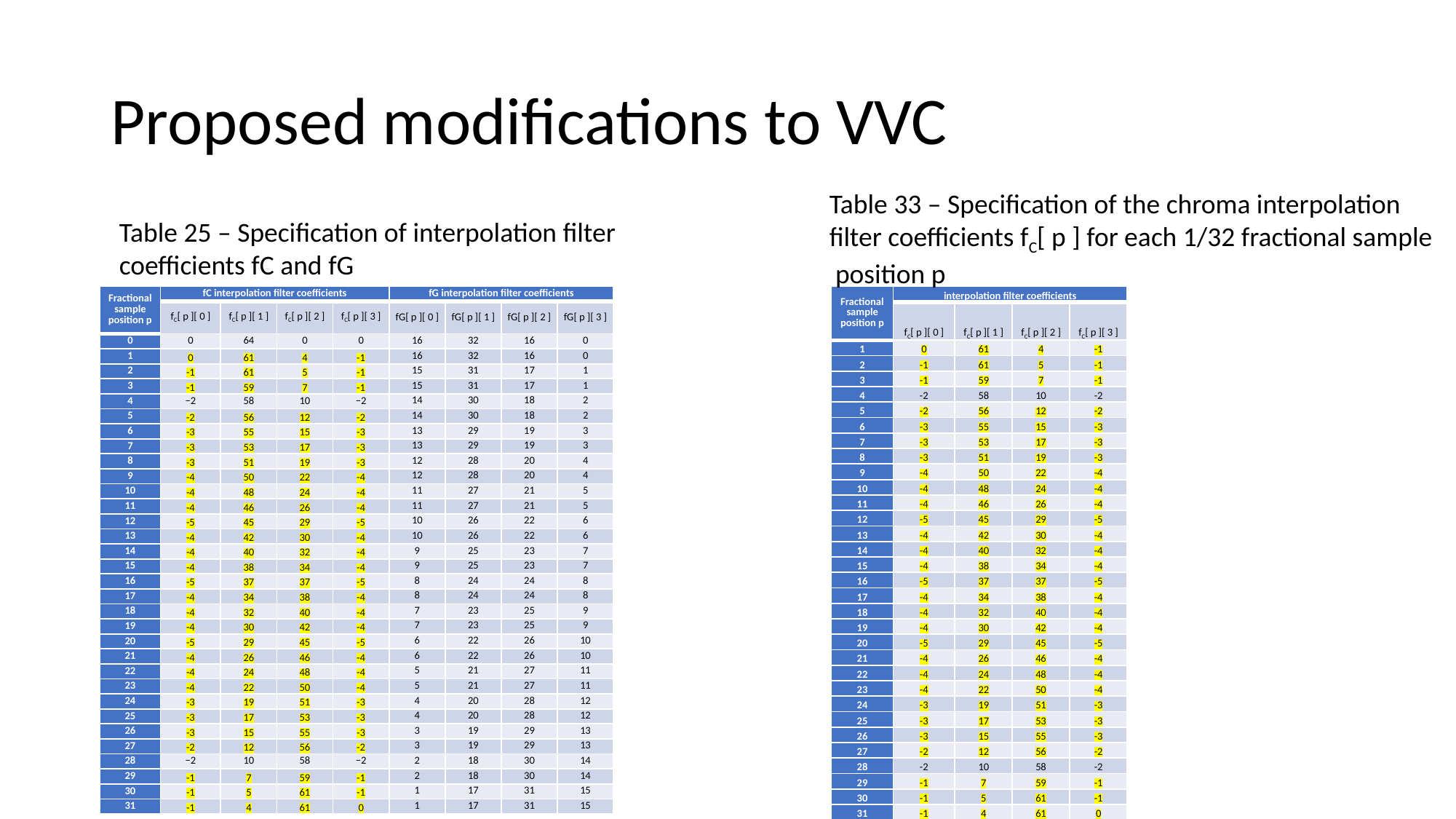

# Proposed modifications to VVC
Table 33 – Specification of the chroma interpolation
filter coefficients fC[ p ] for each 1/32 fractional sample
 position p
Table 25 – Specification of interpolation filter
coefficients fC and fG
| Fractional sample position p | fC interpolation filter coefficients |  |  |  | fG interpolation filter coefficients |  |  |  |
| --- | --- | --- | --- | --- | --- | --- | --- | --- |
|  | fC[ p ][ 0 ] | fC[ p ][ 1 ] | fC[ p ][ 2 ] | fC[ p ][ 3 ] | fG[ p ][ 0 ] | fG[ p ][ 1 ] | fG[ p ][ 2 ] | fG[ p ][ 3 ] |
| 0 | 0 | 64 | 0 | 0 | 16 | 32 | 16 | 0 |
| 1 | 0 | 61 | 4 | -1 | 16 | 32 | 16 | 0 |
| 2 | -1 | 61 | 5 | -1 | 15 | 31 | 17 | 1 |
| 3 | -1 | 59 | 7 | -1 | 15 | 31 | 17 | 1 |
| 4 | −2 | 58 | 10 | −2 | 14 | 30 | 18 | 2 |
| 5 | -2 | 56 | 12 | -2 | 14 | 30 | 18 | 2 |
| 6 | -3 | 55 | 15 | -3 | 13 | 29 | 19 | 3 |
| 7 | -3 | 53 | 17 | -3 | 13 | 29 | 19 | 3 |
| 8 | -3 | 51 | 19 | -3 | 12 | 28 | 20 | 4 |
| 9 | -4 | 50 | 22 | -4 | 12 | 28 | 20 | 4 |
| 10 | -4 | 48 | 24 | -4 | 11 | 27 | 21 | 5 |
| 11 | -4 | 46 | 26 | -4 | 11 | 27 | 21 | 5 |
| 12 | -5 | 45 | 29 | -5 | 10 | 26 | 22 | 6 |
| 13 | -4 | 42 | 30 | -4 | 10 | 26 | 22 | 6 |
| 14 | -4 | 40 | 32 | -4 | 9 | 25 | 23 | 7 |
| 15 | -4 | 38 | 34 | -4 | 9 | 25 | 23 | 7 |
| 16 | -5 | 37 | 37 | -5 | 8 | 24 | 24 | 8 |
| 17 | -4 | 34 | 38 | -4 | 8 | 24 | 24 | 8 |
| 18 | -4 | 32 | 40 | -4 | 7 | 23 | 25 | 9 |
| 19 | -4 | 30 | 42 | -4 | 7 | 23 | 25 | 9 |
| 20 | -5 | 29 | 45 | -5 | 6 | 22 | 26 | 10 |
| 21 | -4 | 26 | 46 | -4 | 6 | 22 | 26 | 10 |
| 22 | -4 | 24 | 48 | -4 | 5 | 21 | 27 | 11 |
| 23 | -4 | 22 | 50 | -4 | 5 | 21 | 27 | 11 |
| 24 | -3 | 19 | 51 | -3 | 4 | 20 | 28 | 12 |
| 25 | -3 | 17 | 53 | -3 | 4 | 20 | 28 | 12 |
| 26 | -3 | 15 | 55 | -3 | 3 | 19 | 29 | 13 |
| 27 | -2 | 12 | 56 | -2 | 3 | 19 | 29 | 13 |
| 28 | −2 | 10 | 58 | −2 | 2 | 18 | 30 | 14 |
| 29 | -1 | 7 | 59 | -1 | 2 | 18 | 30 | 14 |
| 30 | -1 | 5 | 61 | -1 | 1 | 17 | 31 | 15 |
| 31 | -1 | 4 | 61 | 0 | 1 | 17 | 31 | 15 |
| Fractional sample position p | interpolation filter coefficients |  |  |  |
| --- | --- | --- | --- | --- |
|  | fC[ p ][ 0 ] | fC[ p ][ 1 ] | fC[ p ][ 2 ] | fC[ p ][ 3 ] |
| 1 | 0 | 61 | 4 | -1 |
| 2 | -1 | 61 | 5 | -1 |
| 3 | -1 | 59 | 7 | -1 |
| 4 | -2 | 58 | 10 | -2 |
| 5 | -2 | 56 | 12 | -2 |
| 6 | -3 | 55 | 15 | -3 |
| 7 | -3 | 53 | 17 | -3 |
| 8 | -3 | 51 | 19 | -3 |
| 9 | -4 | 50 | 22 | -4 |
| 10 | -4 | 48 | 24 | -4 |
| 11 | -4 | 46 | 26 | -4 |
| 12 | -5 | 45 | 29 | -5 |
| 13 | -4 | 42 | 30 | -4 |
| 14 | -4 | 40 | 32 | -4 |
| 15 | -4 | 38 | 34 | -4 |
| 16 | -5 | 37 | 37 | -5 |
| 17 | -4 | 34 | 38 | -4 |
| 18 | -4 | 32 | 40 | -4 |
| 19 | -4 | 30 | 42 | -4 |
| 20 | -5 | 29 | 45 | -5 |
| 21 | -4 | 26 | 46 | -4 |
| 22 | -4 | 24 | 48 | -4 |
| 23 | -4 | 22 | 50 | -4 |
| 24 | -3 | 19 | 51 | -3 |
| 25 | -3 | 17 | 53 | -3 |
| 26 | -3 | 15 | 55 | -3 |
| 27 | -2 | 12 | 56 | -2 |
| 28 | -2 | 10 | 58 | -2 |
| 29 | -1 | 7 | 59 | -1 |
| 30 | -1 | 5 | 61 | -1 |
| 31 | -1 | 4 | 61 | 0 |